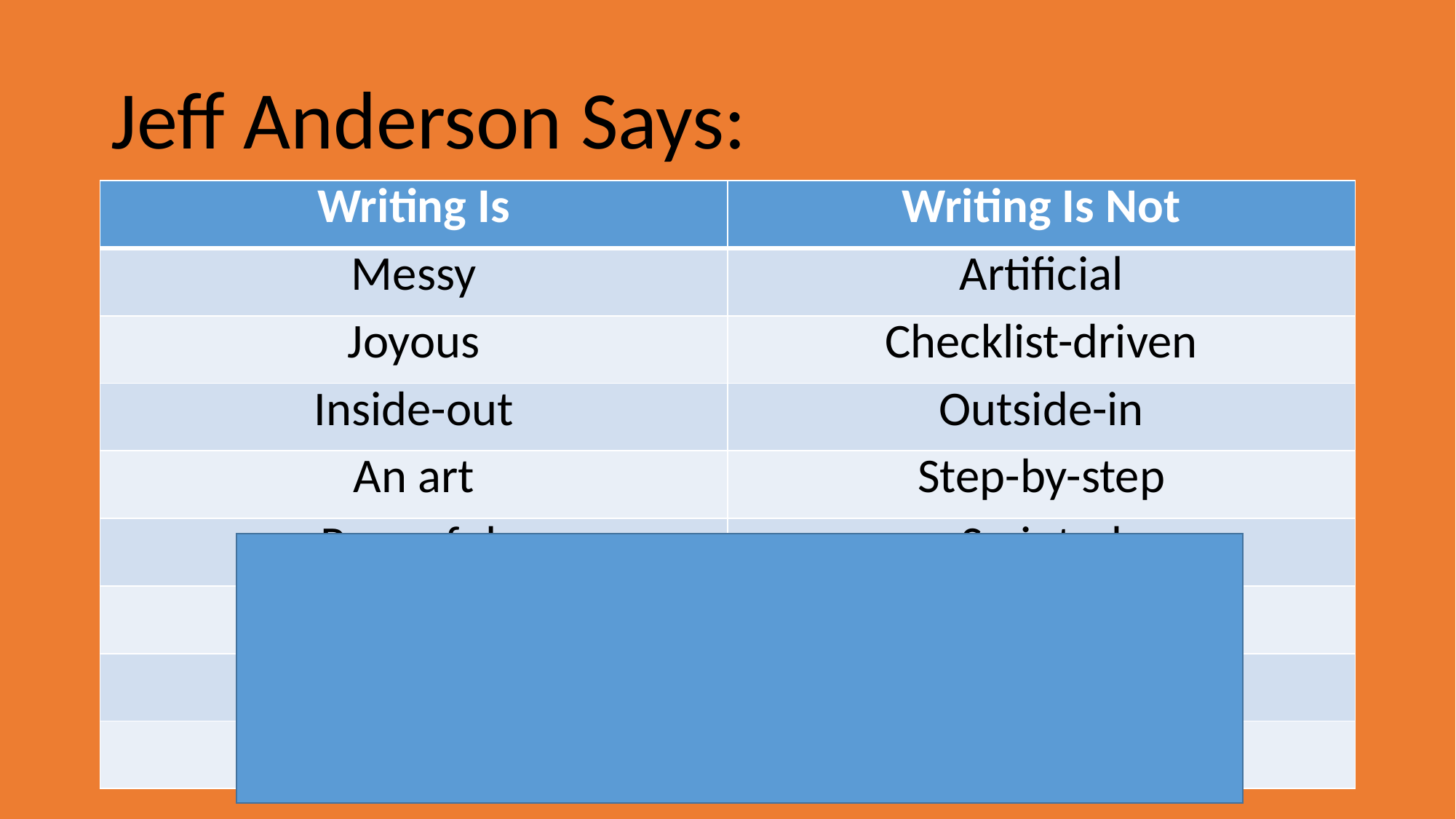

# Jeff Anderson Says:
| Writing Is | Writing Is Not |
| --- | --- |
| Messy | Artificial |
| Joyous | Checklist-driven |
| Inside-out | Outside-in |
| An art | Step-by-step |
| Powerful | Scripted |
| Captivating | A program |
| Experimental | A kit |
| Transactional | Test preparation |